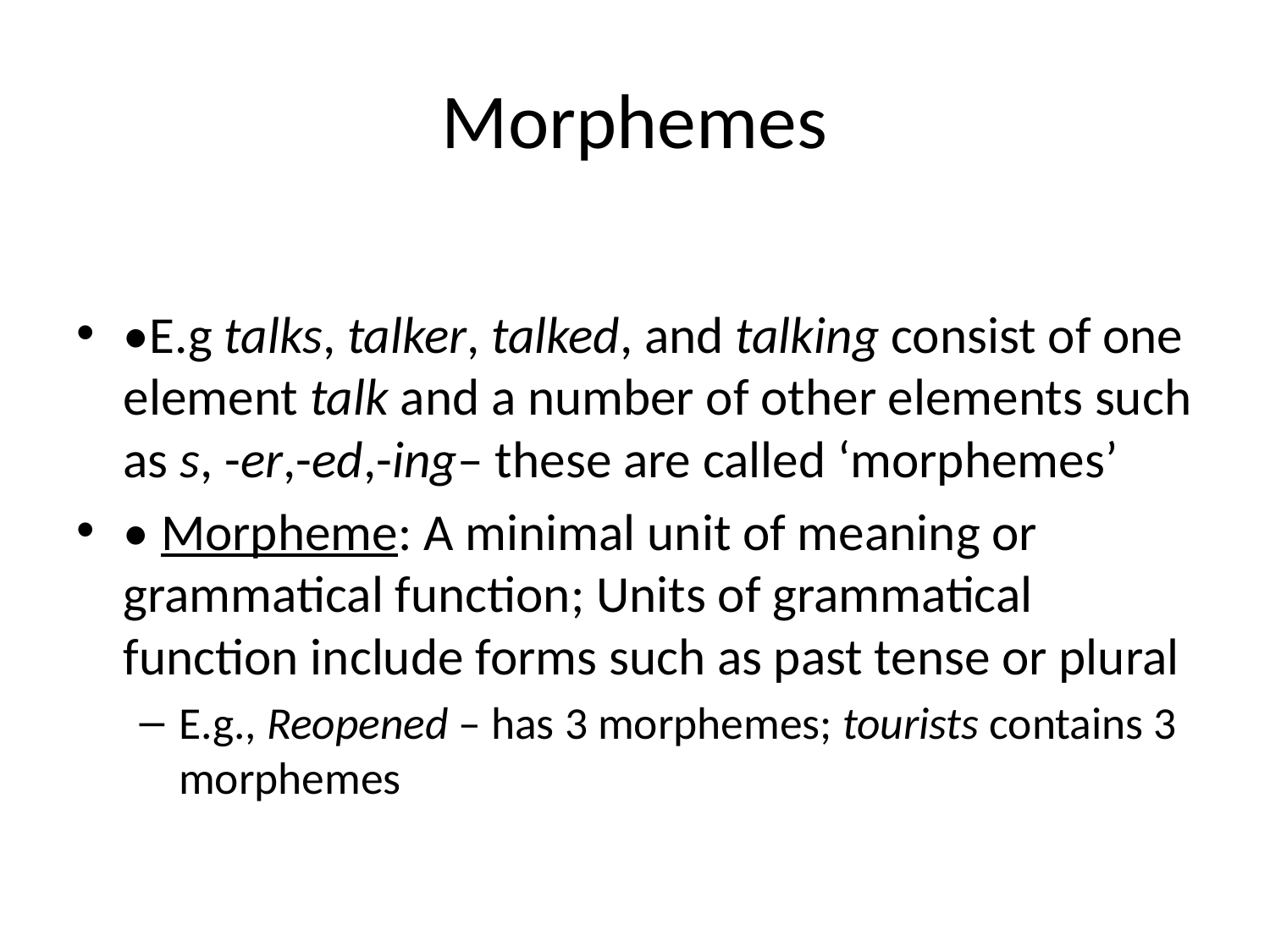

# Morphemes

•E.g talks, talker, talked, and talking consist of one element talk and a number of other elements such as s, -er,-ed,-ing– these are called ‘morphemes’
• Morpheme: A minimal unit of meaning or grammatical function; Units of grammatical function include forms such as past tense or plural
E.g., Reopened – has 3 morphemes; tourists contains 3 morphemes